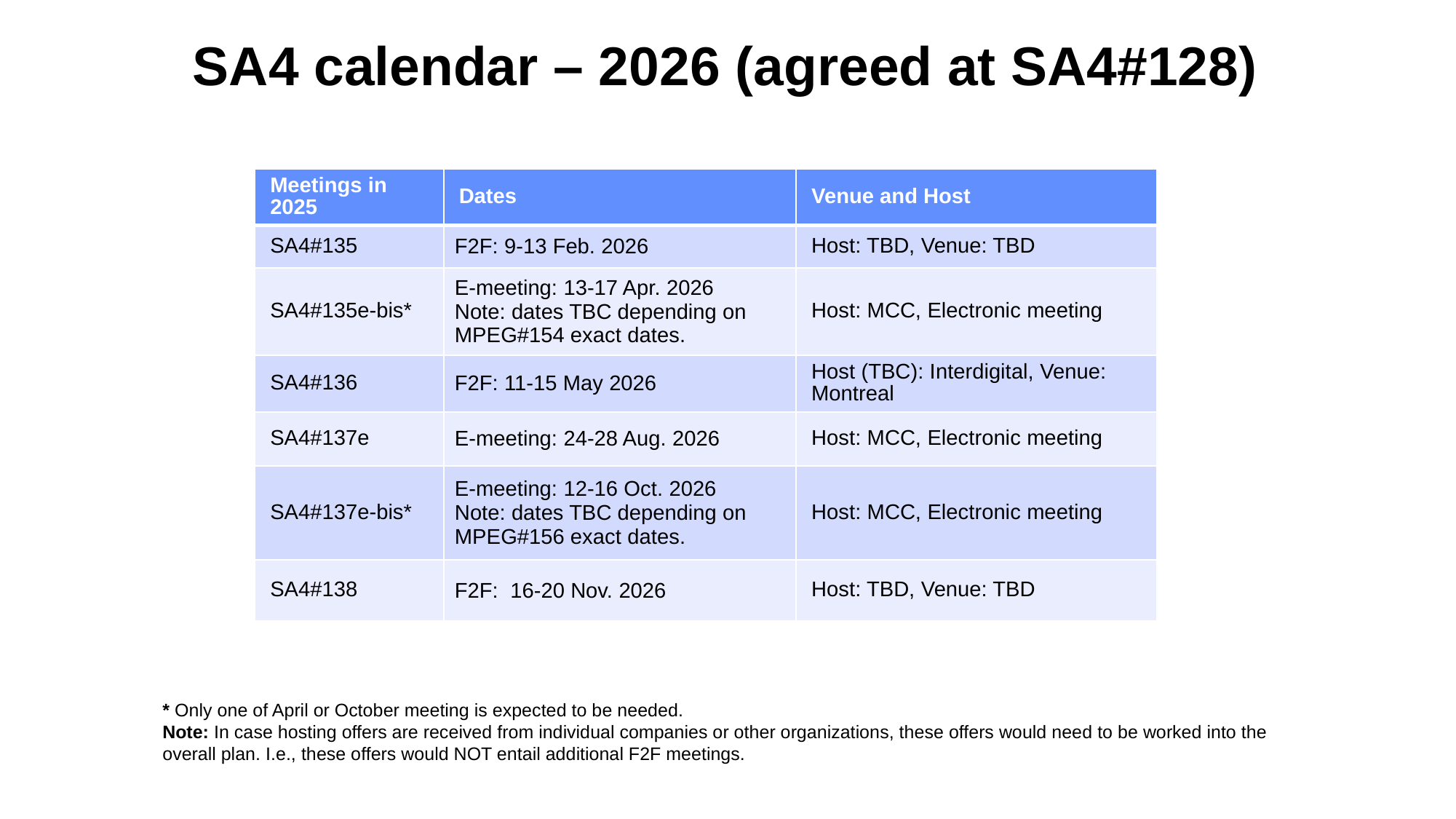

# SA4 calendar – 2026 (agreed at SA4#128)
| Meetings in 2025 | Dates | Venue and Host |
| --- | --- | --- |
| SA4#135 | F2F: 9-13 Feb. 2026 | Host: TBD, Venue: TBD |
| SA4#135e-bis\* | E-meeting: 13-17 Apr. 2026 Note: dates TBC depending on MPEG#154 exact dates. | Host: MCC, Electronic meeting |
| SA4#136 | F2F: 11-15 May 2026 | Host (TBC): Interdigital, Venue: Montreal |
| SA4#137e | E-meeting: 24-28 Aug. 2026 | Host: MCC, Electronic meeting |
| SA4#137e-bis\* | E-meeting: 12-16 Oct. 2026 Note: dates TBC depending on MPEG#156 exact dates. | Host: MCC, Electronic meeting |
| SA4#138 | F2F:  16-20 Nov. 2026 | Host: TBD, Venue: TBD |
* Only one of April or October meeting is expected to be needed.
Note: In case hosting offers are received from individual companies or other organizations, these offers would need to be worked into the overall plan. I.e., these offers would NOT entail additional F2F meetings.